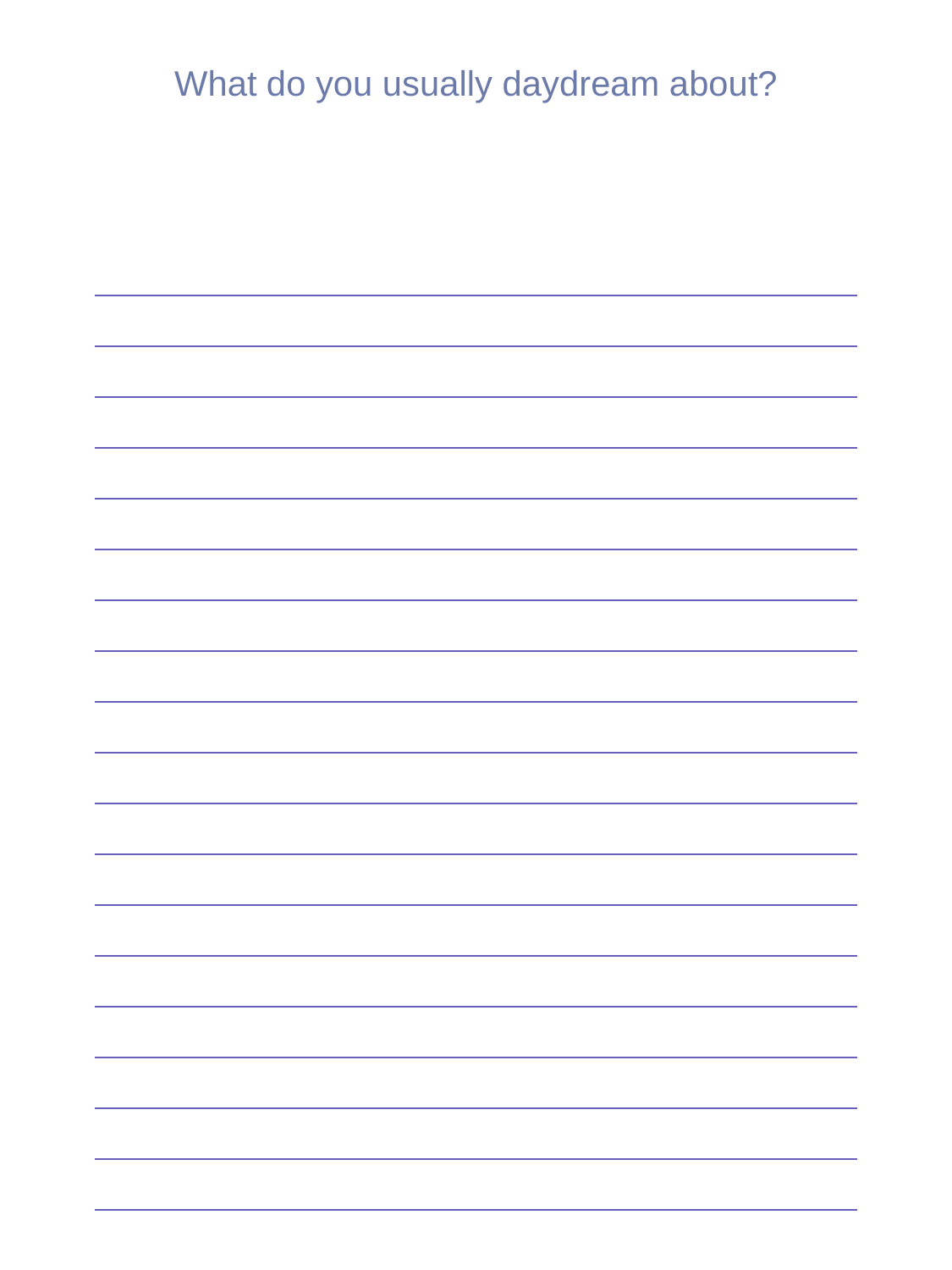

What do you usually daydream about?
|  |
| --- |
|  |
|  |
|  |
|  |
|  |
|  |
|  |
|  |
|  |
|  |
|  |
|  |
|  |
|  |
|  |
|  |
|  |